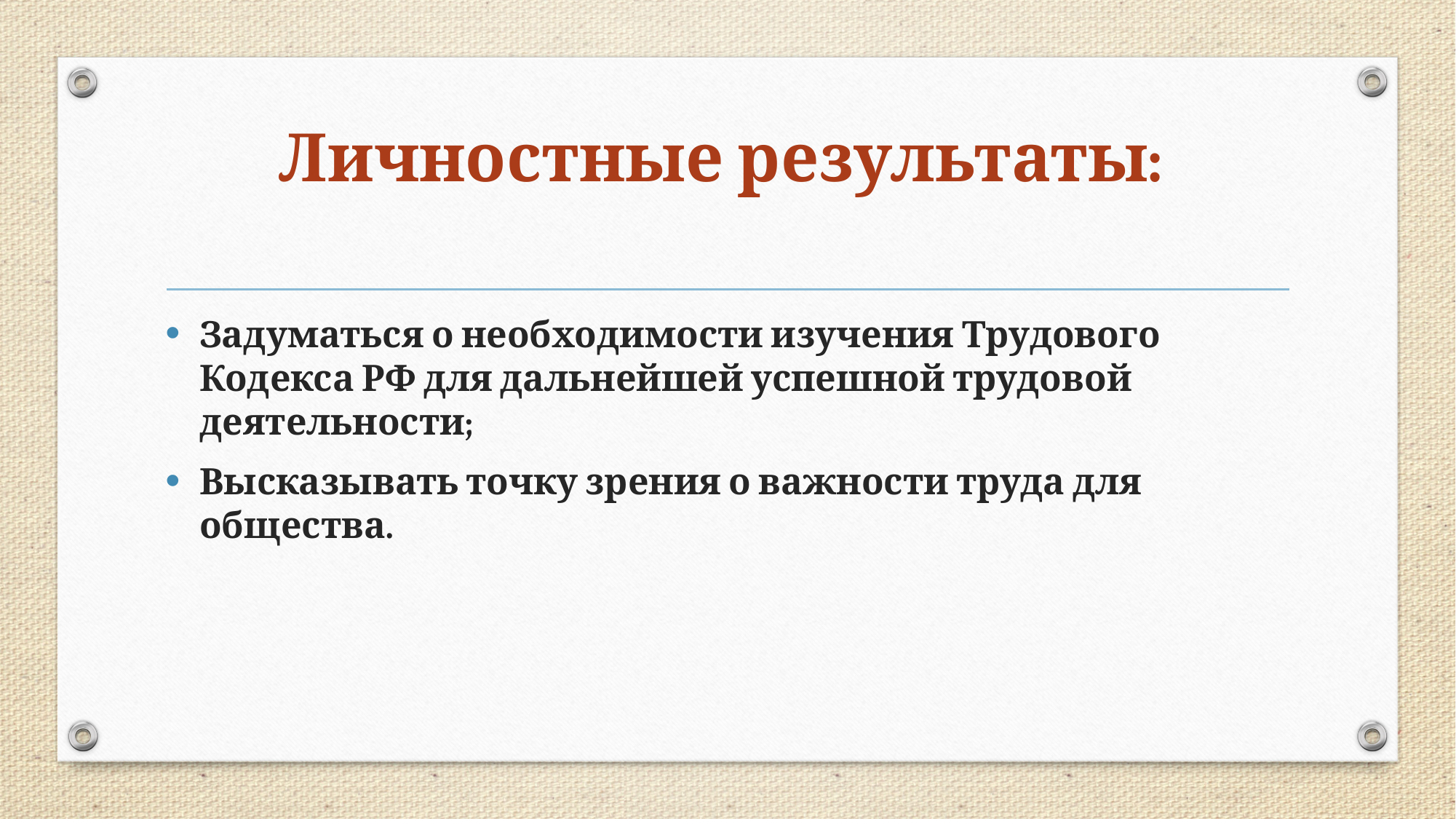

# Личностные результаты:
Задуматься о необходимости изучения Трудового Кодекса РФ для дальнейшей успешной трудовой деятельности;
Высказывать точку зрения о важности труда для общества.